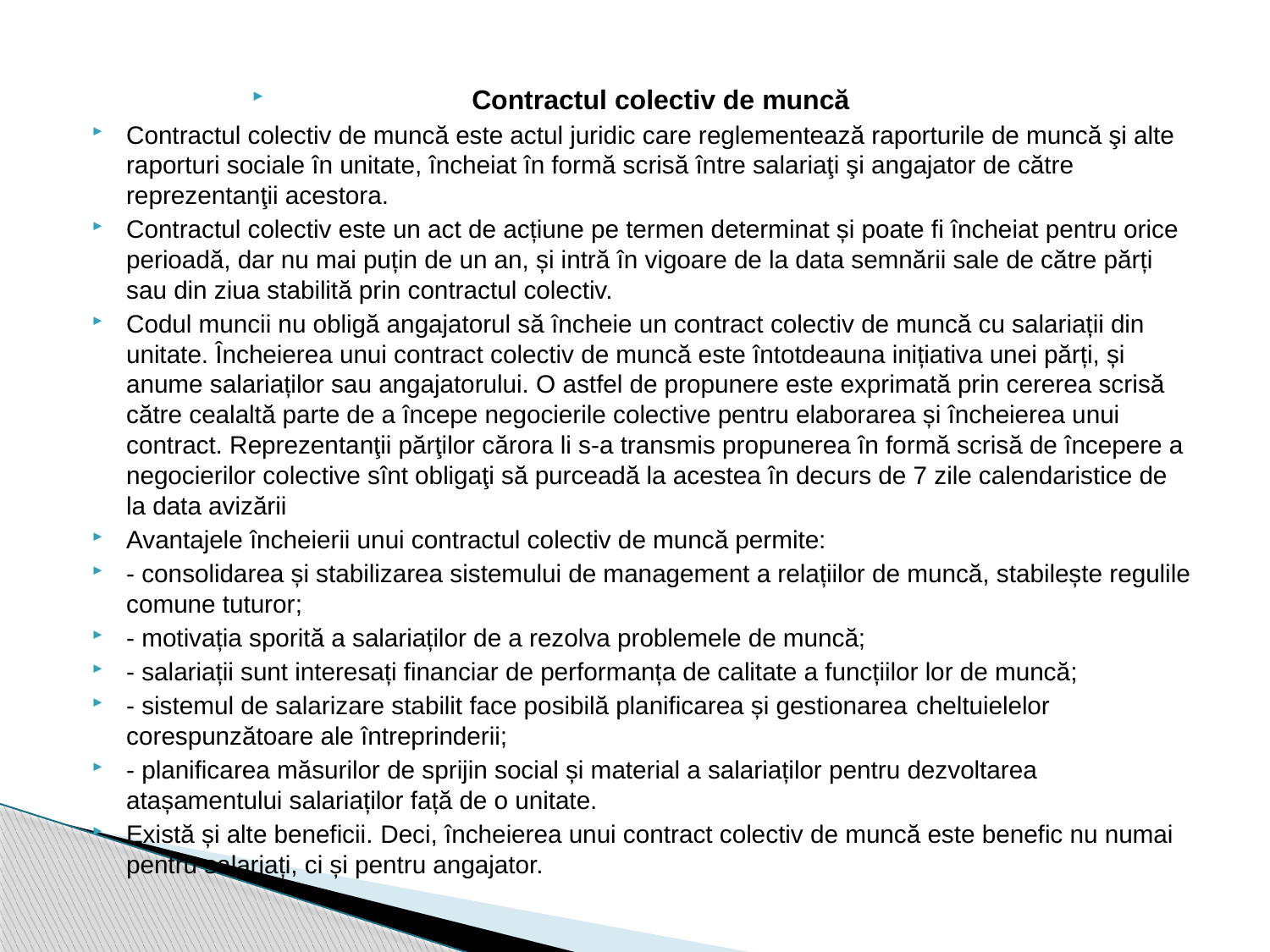

Contractul colectiv de muncă
Contractul colectiv de muncă este actul juridic care reglementează raporturile de muncă şi alte raporturi sociale în unitate, încheiat în formă scrisă între salariaţi şi angajator de către reprezentanţii acestora.
Contractul colectiv este un act de acțiune pe termen determinat și poate fi încheiat pentru orice perioadă, dar nu mai puțin de un an, și intră în vigoare de la data semnării sale de către părți sau din ziua stabilită prin contractul colectiv.
Codul muncii nu obligă angajatorul să încheie un contract colectiv de muncă cu salariații din unitate. Încheierea unui contract colectiv de muncă este întotdeauna inițiativa unei părți, și anume salariaților sau angajatorului. O astfel de propunere este exprimată prin cererea scrisă  către cealaltă parte de a începe negocierile colective pentru elaborarea și încheierea unui contract. Reprezentanţii părţilor cărora li s-a transmis propunerea în formă scrisă de începere a negocierilor colective sînt obligaţi să purceadă la acestea în decurs de 7 zile calendaristice de la data avizării
Avantajele încheierii unui contractul colectiv de muncă permite:
- consolidarea și stabilizarea sistemului de management a relațiilor de muncă, stabilește regulile comune tuturor;
- motivația sporită a salariaților de a rezolva problemele de muncă;
- salariații sunt interesați financiar de performanța de calitate a funcțiilor lor de muncă;
- sistemul de salarizare stabilit face posibilă planificarea și gestionarea cheltuielelor corespunzătoare ale întreprinderii;
- planificarea măsurilor de sprijin social și material a salariaților pentru dezvoltarea atașamentului salariaților față de o unitate.
Există și alte beneficii. Deci, încheierea unui contract colectiv de muncă este benefic nu numai pentru salariați, ci și pentru angajator.